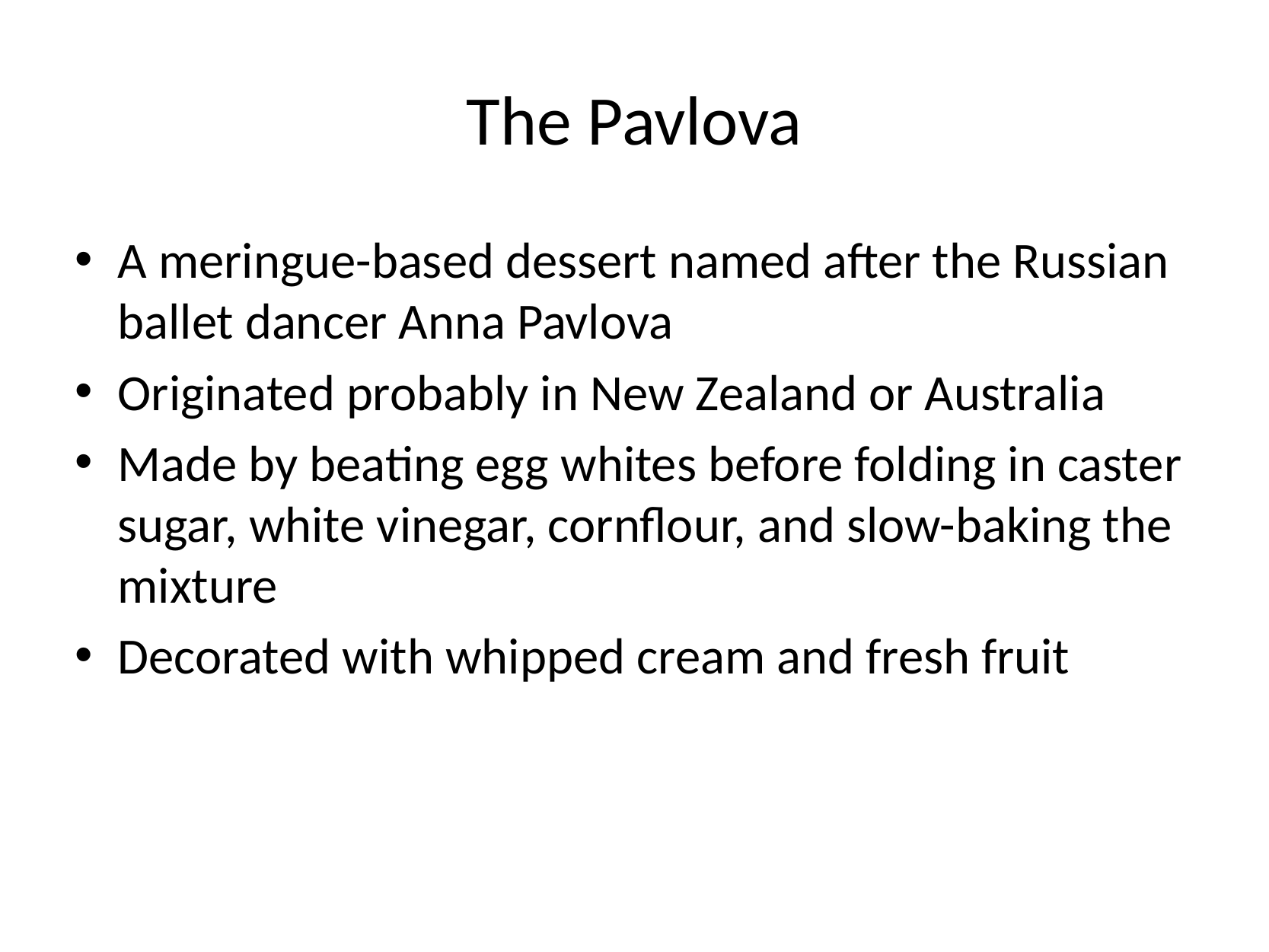

# The Pavlova
A meringue-based dessert named after the Russian ballet dancer Anna Pavlova
Originated probably in New Zealand or Australia
Made by beating egg whites before folding in caster sugar, white vinegar, cornflour, and slow-baking the mixture
Decorated with whipped cream and fresh fruit